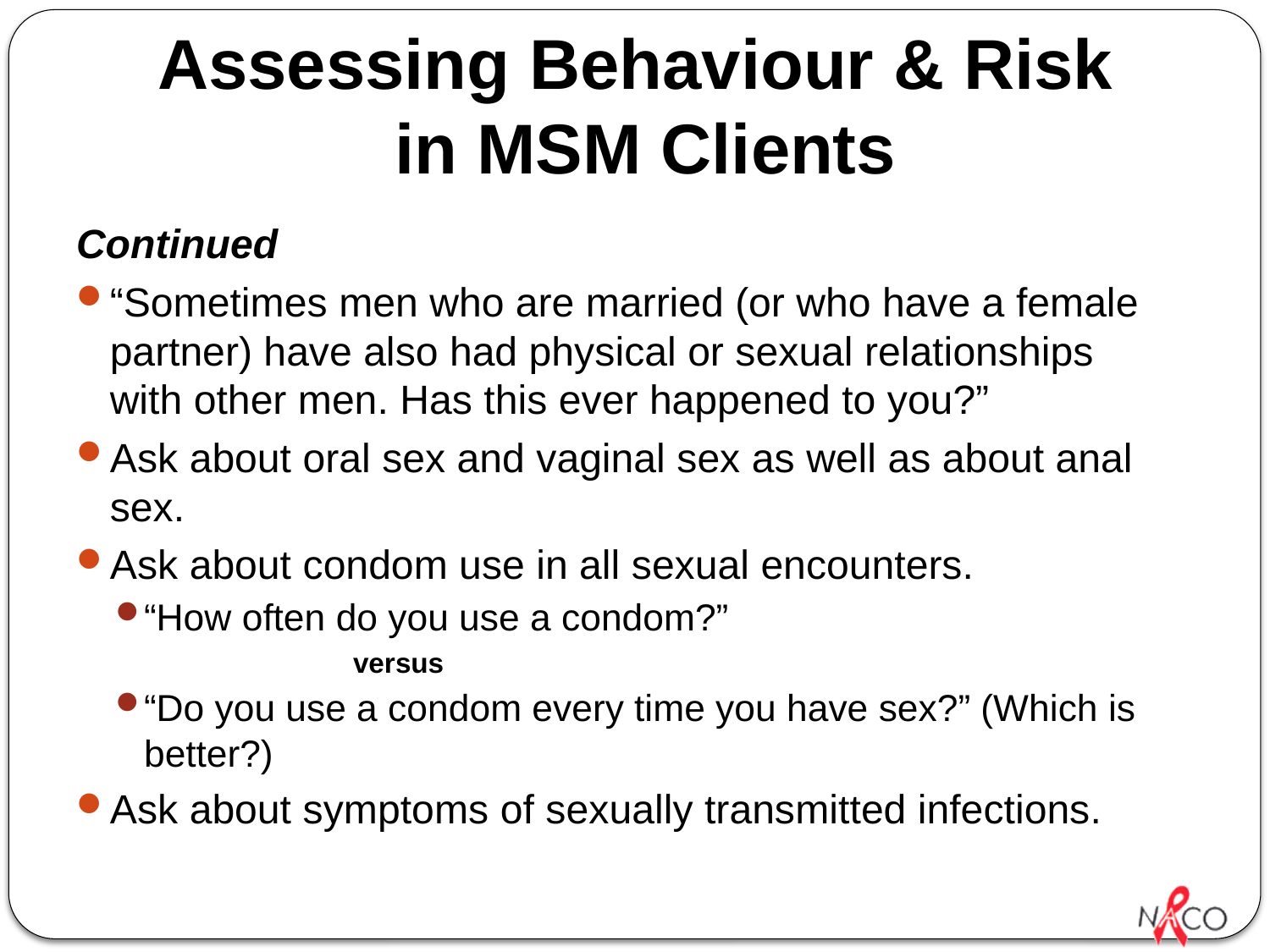

Assessing Behaviour & Risk
in MSM Clients
Continued
“Sometimes men who are married (or who have a female partner) have also had physical or sexual relationships with other men. Has this ever happened to you?”
Ask about oral sex and vaginal sex as well as about anal sex.
Ask about condom use in all sexual encounters.
“How often do you use a condom?”
versus
“Do you use a condom every time you have sex?” (Which is better?)
Ask about symptoms of sexually transmitted infections.